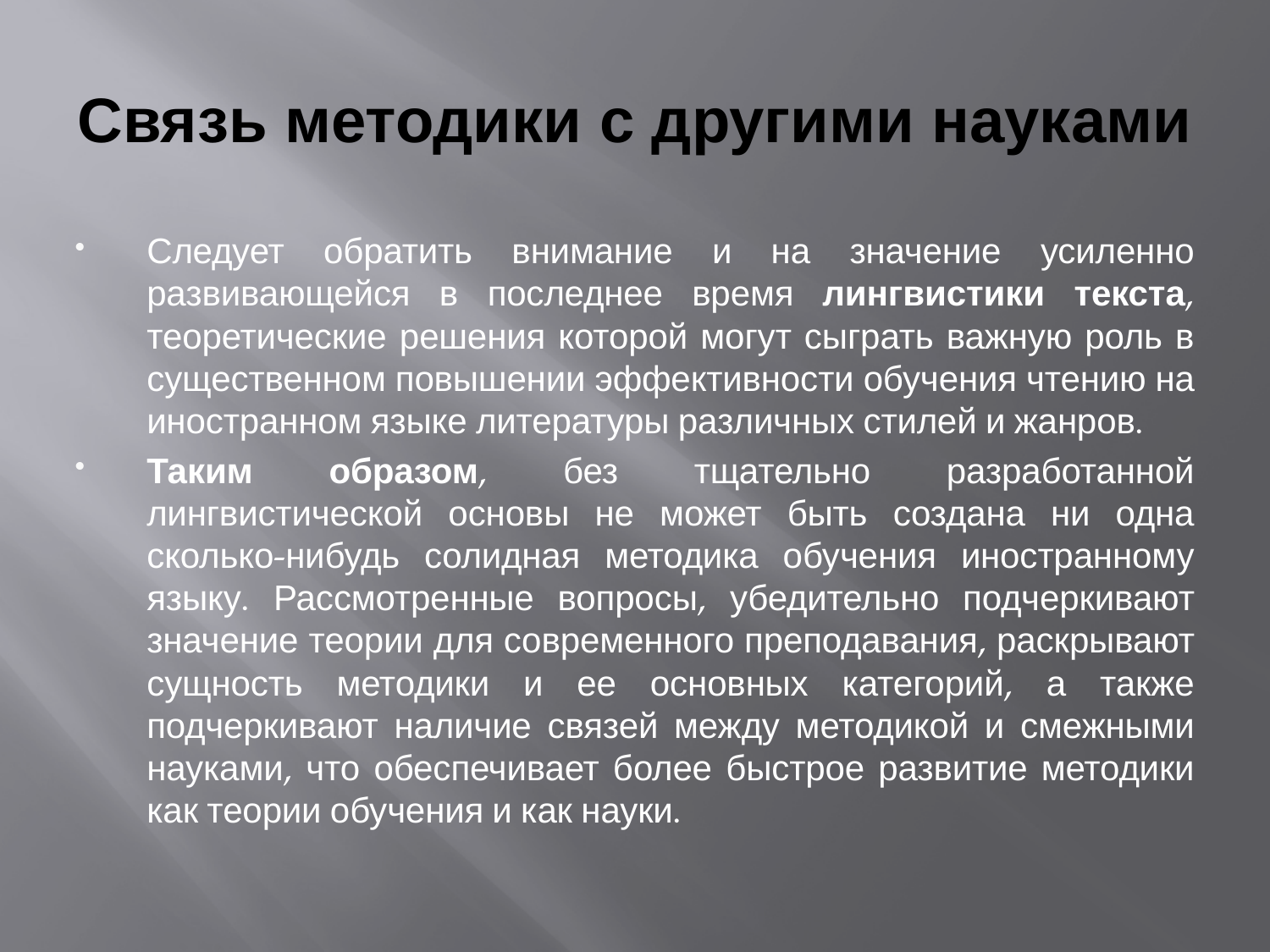

# Связь методики с другими науками
Следует обратить внимание и на значение усиленно развивающейся в последнее время лингвистики текста, теоретические решения которой могут сыграть важную роль в существенном повышении эффективности обучения чтению на иностранном языке литературы различных стилей и жанров.
Таким образом, без тщательно разработанной лингвистической основы не может быть создана ни одна сколько-нибудь солидная методика обучения иностранному языку. Рассмотренные вопросы, убедительно подчеркивают значение теории для современного преподавания, раскрывают сущность методики и ее основных категорий, а также подчеркивают наличие связей между методикой и смежными науками, что обеспечивает более быстрое развитие методики как теории обучения и как науки.